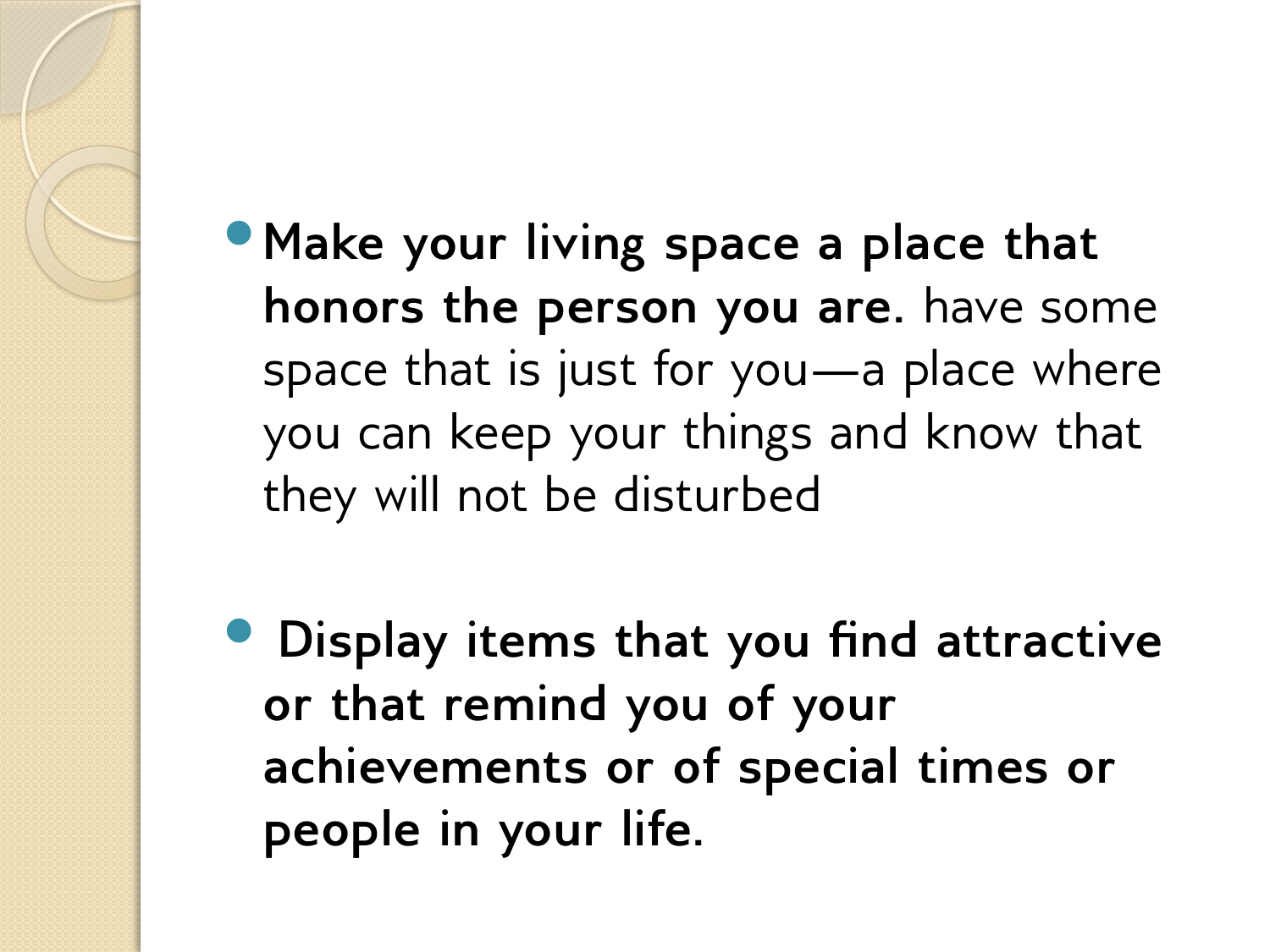

#
Make your living space a place that honors the person you are. have some space that is just for you—a place where you can keep your things and know that they will not be disturbed

 Display items that you find attractive or that remind you of your achievements or of special times or people in your life.